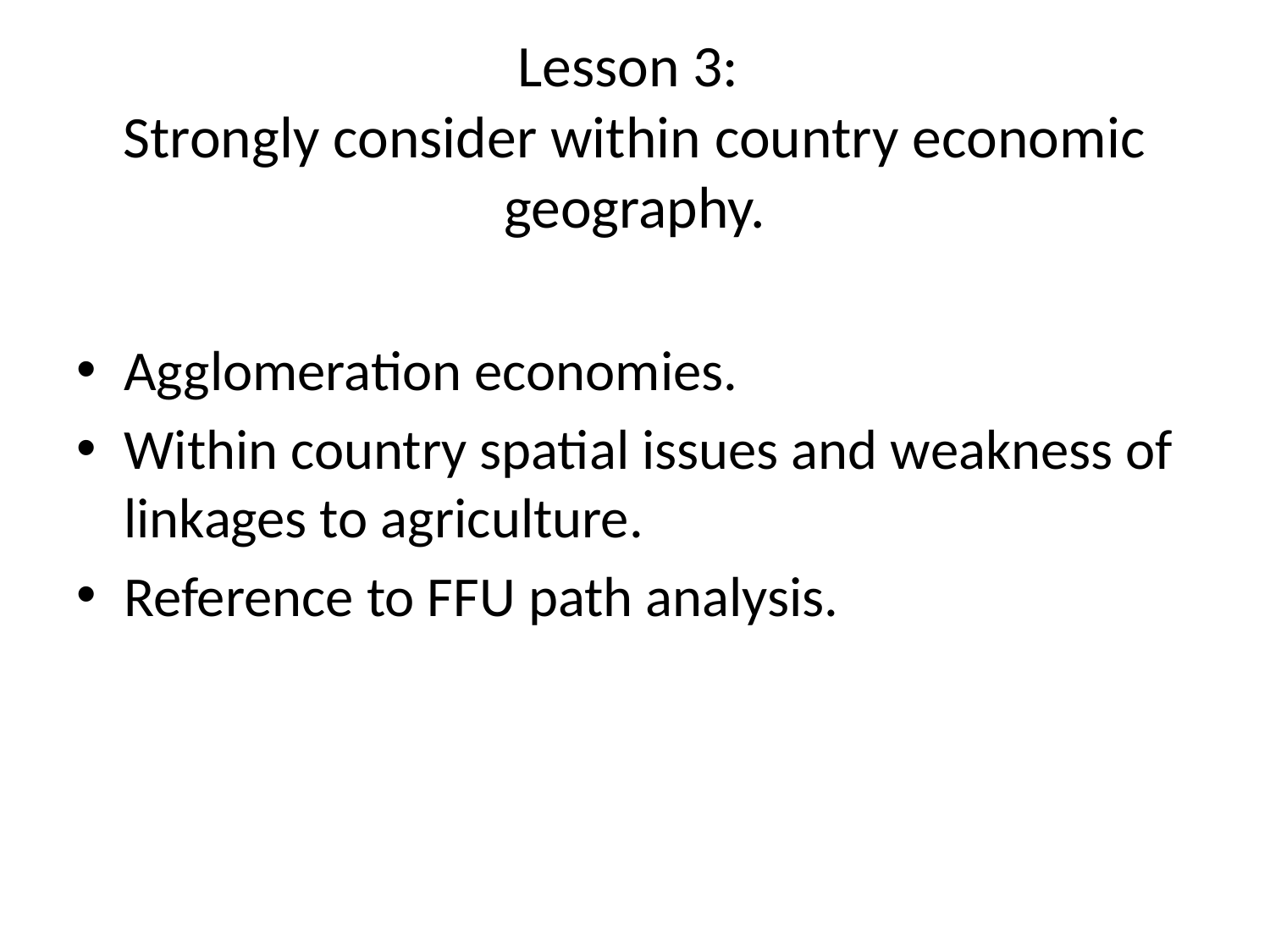

# Lesson 3: Strongly consider within country economic geography.
Agglomeration economies.
Within country spatial issues and weakness of linkages to agriculture.
Reference to FFU path analysis.